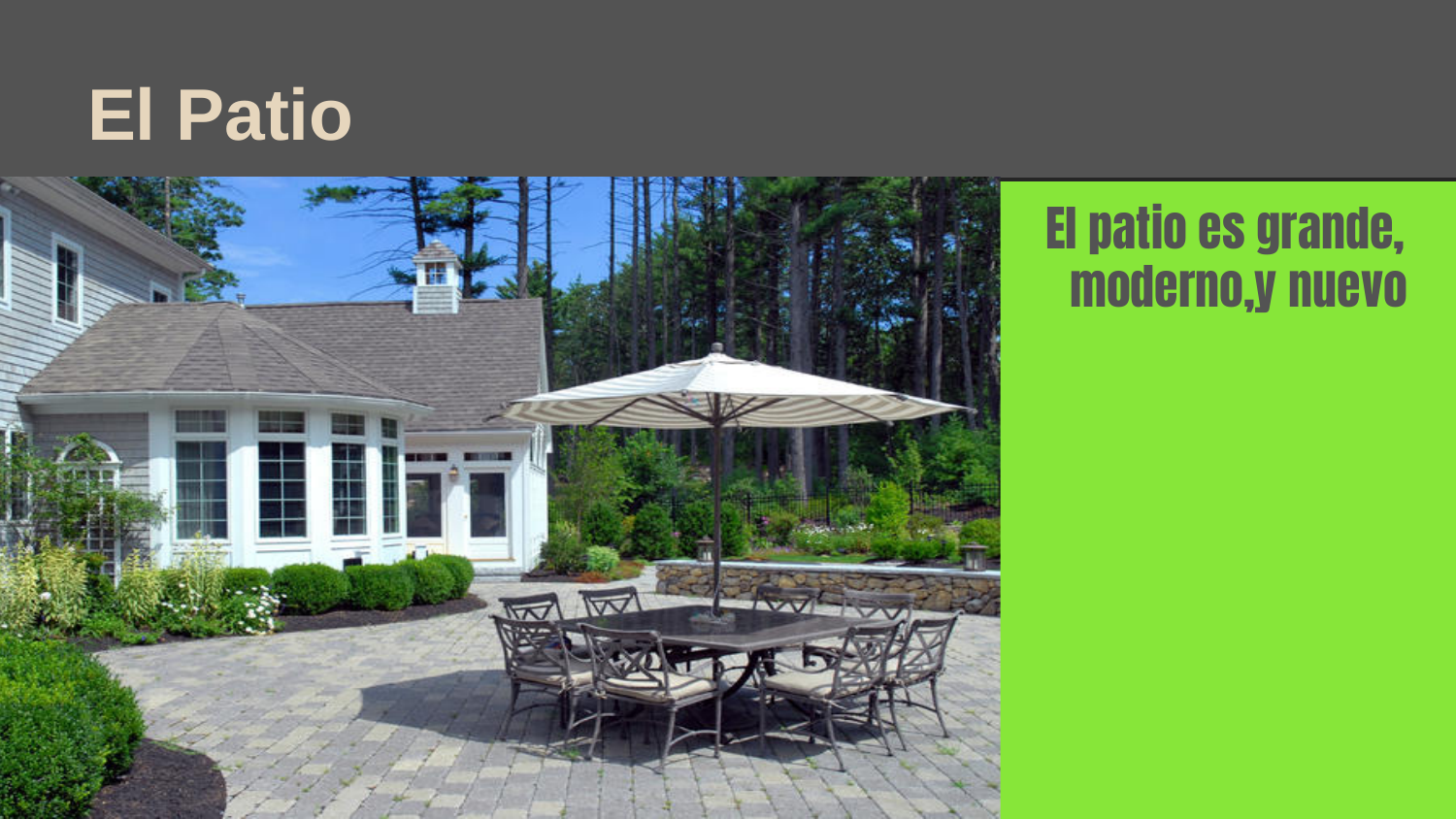

# El Patio

El patio es grande, moderno,y nuevo